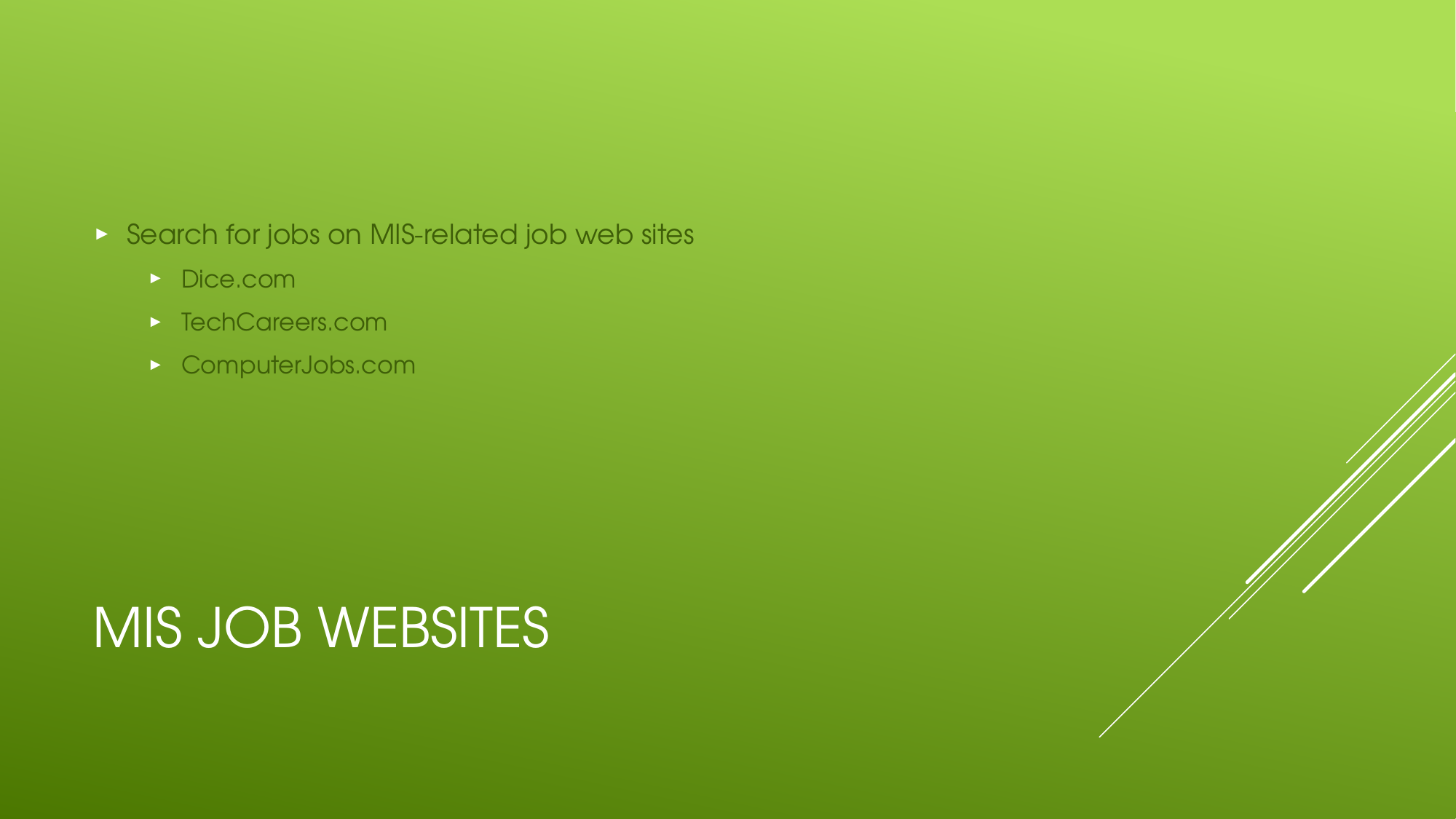

Search for jobs on MIS-related job web sites
Dice.com
TechCareers.com
ComputerJobs.com
# MIS job websites